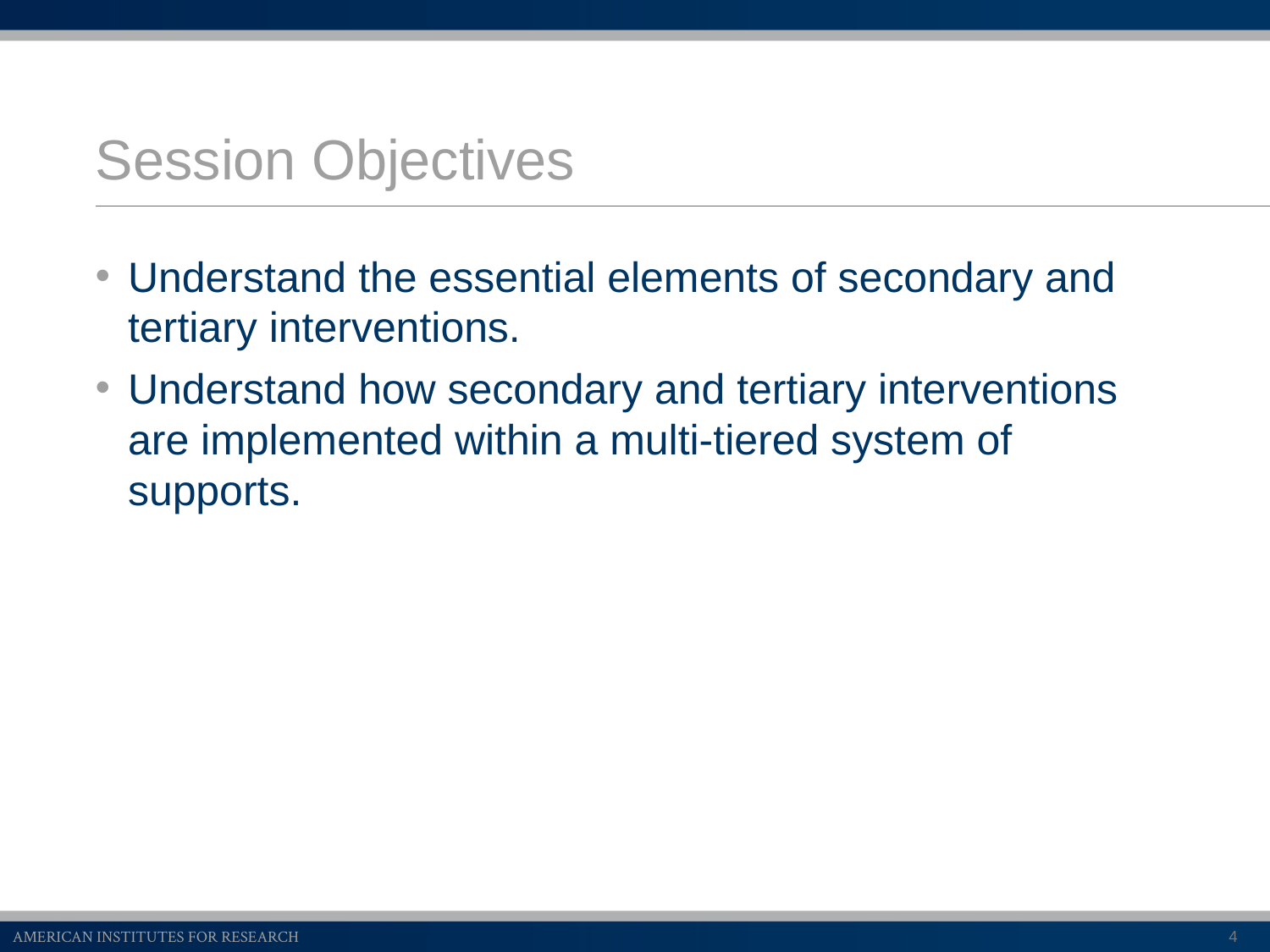

# Session Objectives
Understand the essential elements of secondary and tertiary interventions.
Understand how secondary and tertiary interventions are implemented within a multi-tiered system of supports.

4